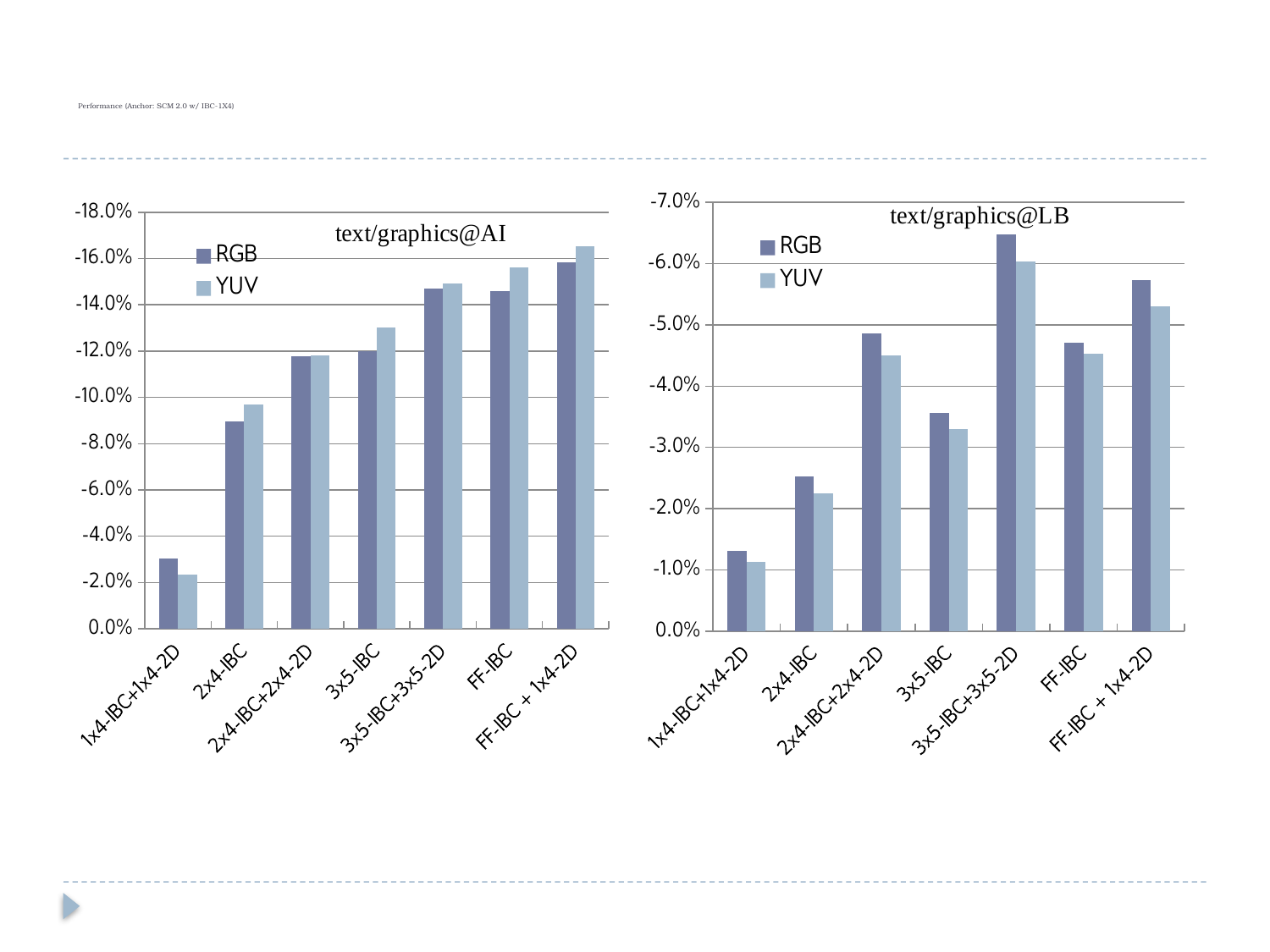

# Performance (Anchor: SCM 2.0 w/ IBC-1X4)

### Chart

| Category |  |  |
|---|---|---|
| 1x4-IBC+1x4-2D | -0.013106308751913348 | -0.011293423902047364 |
| 2x4-IBC | -0.025307200145762886 | -0.022455272233395277 |
| 2x4-IBC+2x4-2D | -0.048562154299918246 | -0.04497477235095058 |
| 3x5-IBC | -0.035581333856513575 | -0.03304479749129144 |
| 3x5-IBC+3x5-2D | -0.06474263325630639 | -0.06027574276024438 |
| FF-IBC | -0.04707138329344503 | -0.0452916538912721 |
| FF-IBC + 1x4-2D | -0.057282179129992374 | -0.05305059717482833 |

### Chart

| Category |  |  |
|---|---|---|
| 1x4-IBC+1x4-2D | -0.030464989342727445 | -0.0235294094752592 |
| 2x4-IBC | -0.08951988702245098 | -0.09709605438572837 |
| 2x4-IBC+2x4-2D | -0.11785051389294514 | -0.1179933610757791 |
| 3x5-IBC | -0.11992566743298842 | -0.13012973686971213 |
| 3x5-IBC+3x5-2D | -0.14697586574771518 | -0.14933312203186389 |
| FF-IBC | -0.14586501626230874 | -0.1561474768993344 |
| FF-IBC + 1x4-2D | -0.15843416866027024 | -0.1654244692649534 |